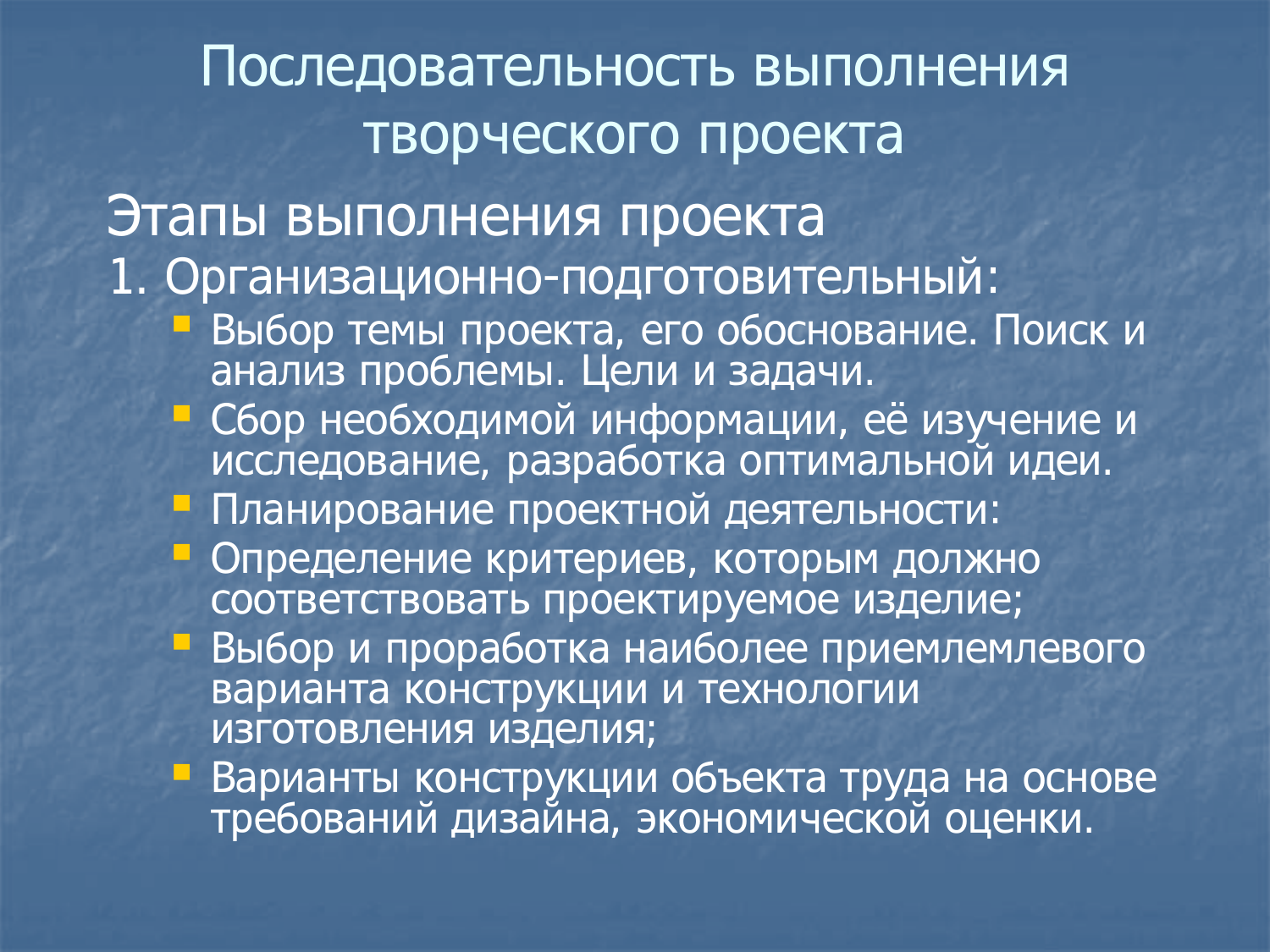

# Последовательность выполнения творческого проекта
Этапы выполнения проекта
1. Организационно-подготовительный:
Выбор темы проекта, его обоснование. Поиск и анализ проблемы. Цели и задачи.
Сбор необходимой информации, её изучение и исследование, разработка оптимальной идеи.
Планирование проектной деятельности:
Определение критериев, которым должно соответствовать проектируемое изделие;
Выбор и проработка наиболее приемлемлевого варианта конструкции и технологии изготовления изделия;
Варианты конструкции объекта труда на основе требований дизайна, экономической оценки.